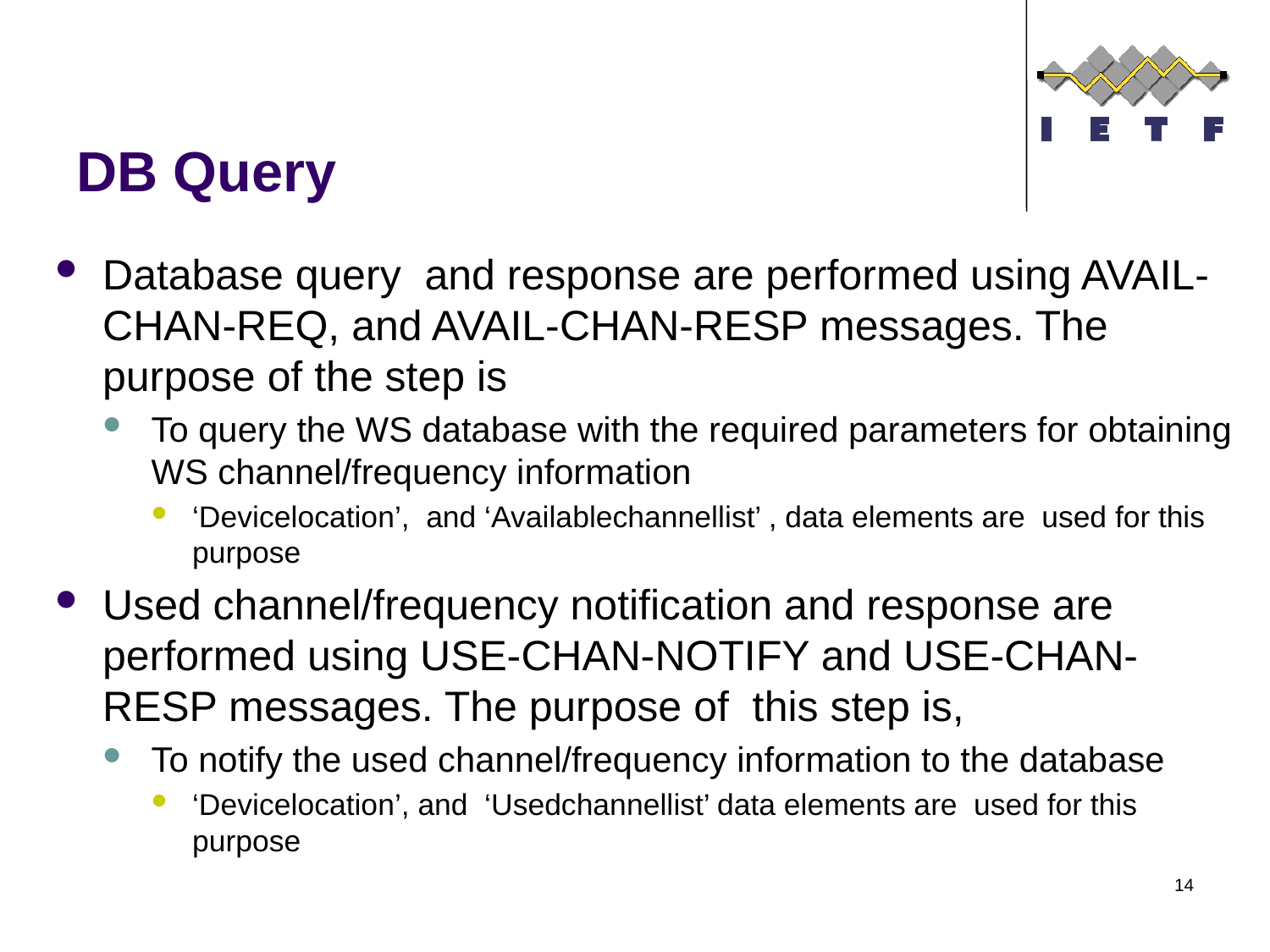

# DB Query

Database query  and response are performed using AVAIL-CHAN-REQ, and AVAIL-CHAN-RESP messages. The purpose of the step is
To query the WS database with the required parameters for obtaining WS channel/frequency information
‘Devicelocation’,  and ‘Availablechannellist’ , data elements are  used for this purpose
Used channel/frequency notification and response are  performed using USE-CHAN-NOTIFY and USE-CHAN-RESP messages. The purpose of  this step is,
To notify the used channel/frequency information to the database
‘Devicelocation’, and  ‘Usedchannellist’ data elements are  used for this purpose

14